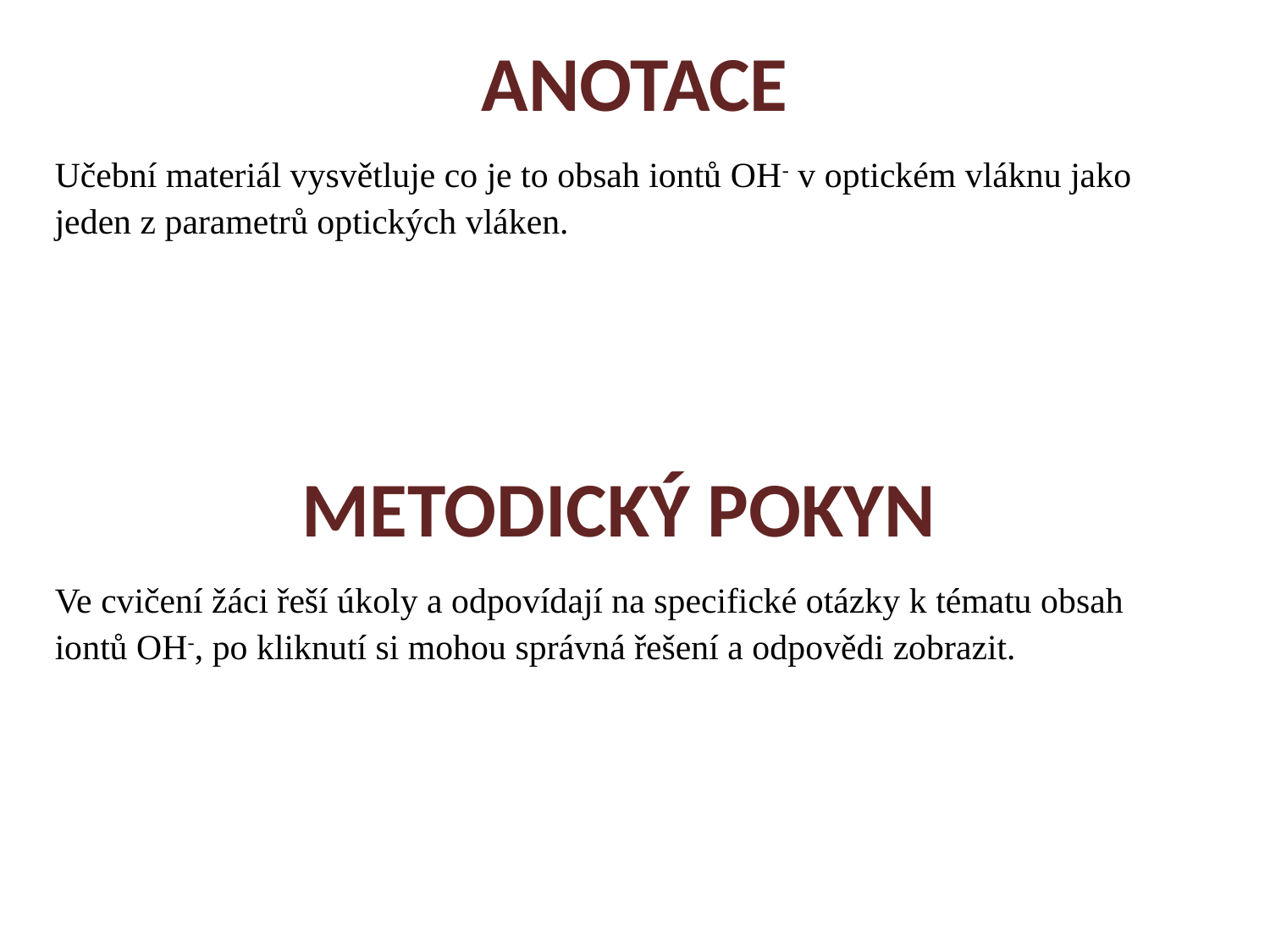

ANOTACE
Učební materiál vysvětluje co je to obsah iontů OH- v optickém vláknu jako jeden z parametrů optických vláken.
METODICKÝ POKYN
Ve cvičení žáci řeší úkoly a odpovídají na specifické otázky k tématu obsah iontů OH-, po kliknutí si mohou správná řešení a odpovědi zobrazit.